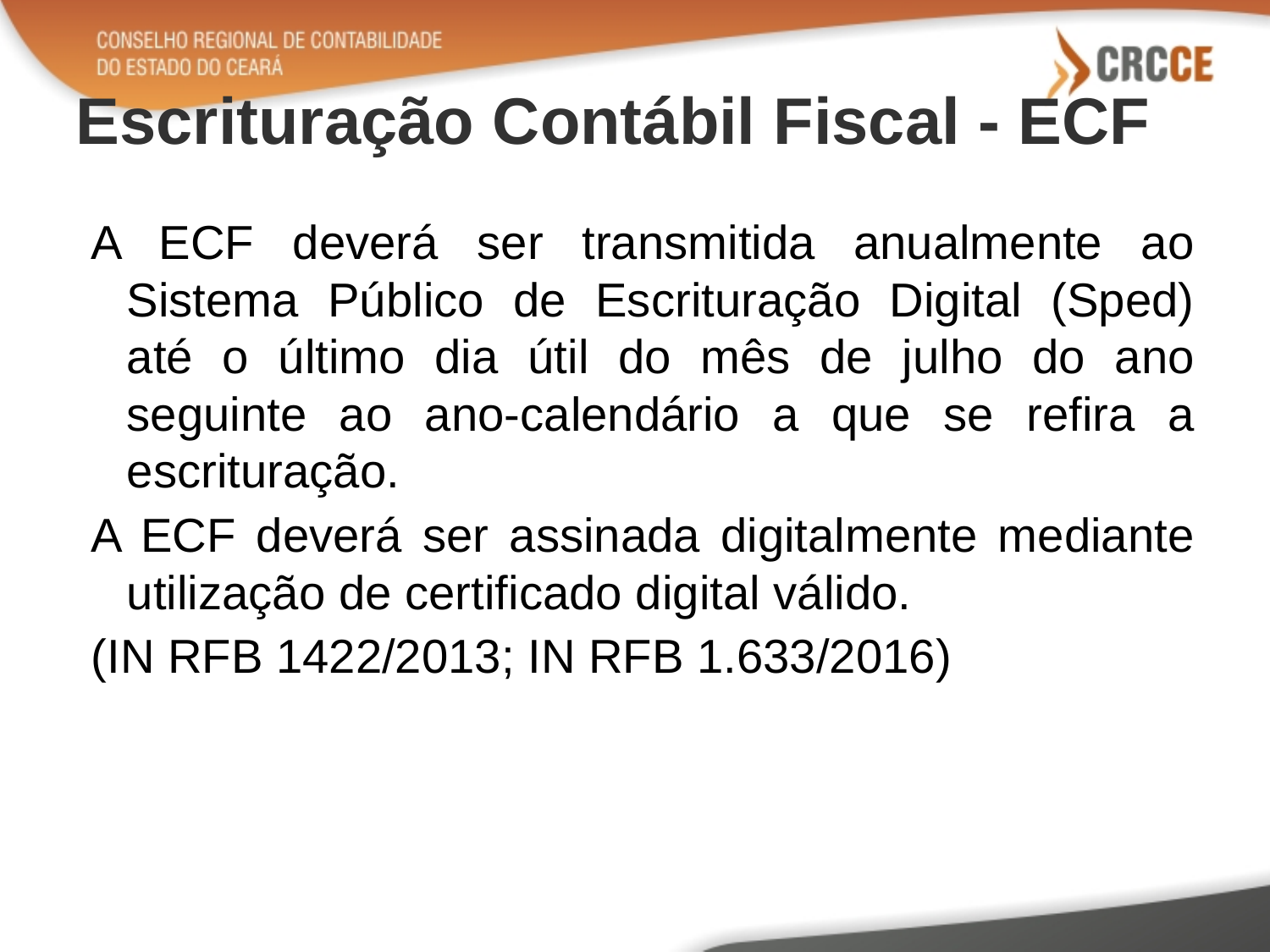

# Escrituração Contábil Fiscal - ECF
A ECF deverá ser transmitida anualmente ao Sistema Público de Escrituração Digital (Sped) até o último dia útil do mês de julho do ano seguinte ao ano-calendário a que se refira a escrituração.
A ECF deverá ser assinada digitalmente mediante utilização de certificado digital válido.
(IN RFB 1422/2013; IN RFB 1.633/2016)